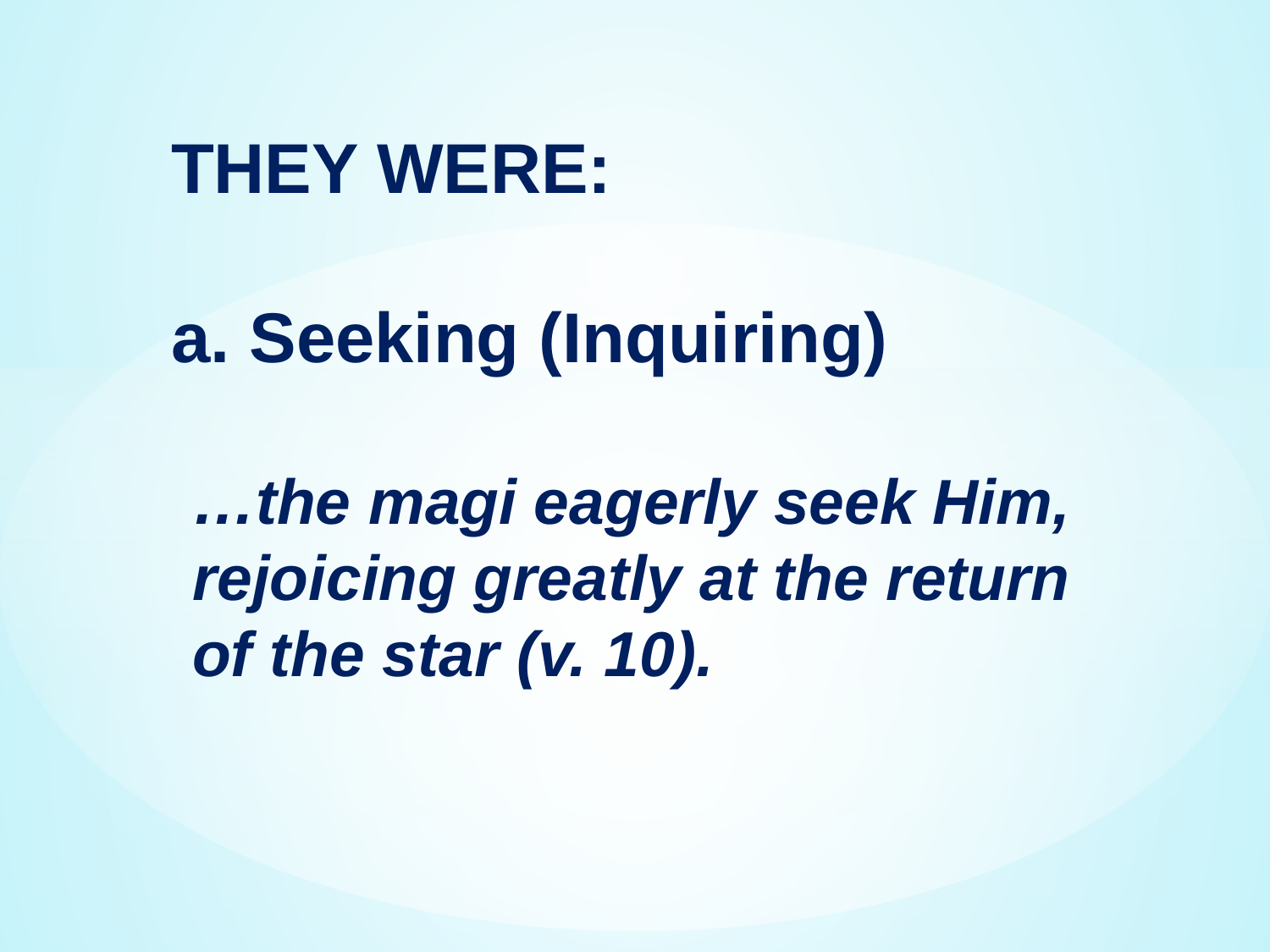

THEY WERE:

a. Seeking (Inquiring)
…the magi eagerly seek Him, rejoicing greatly at the return of the star (v. 10).